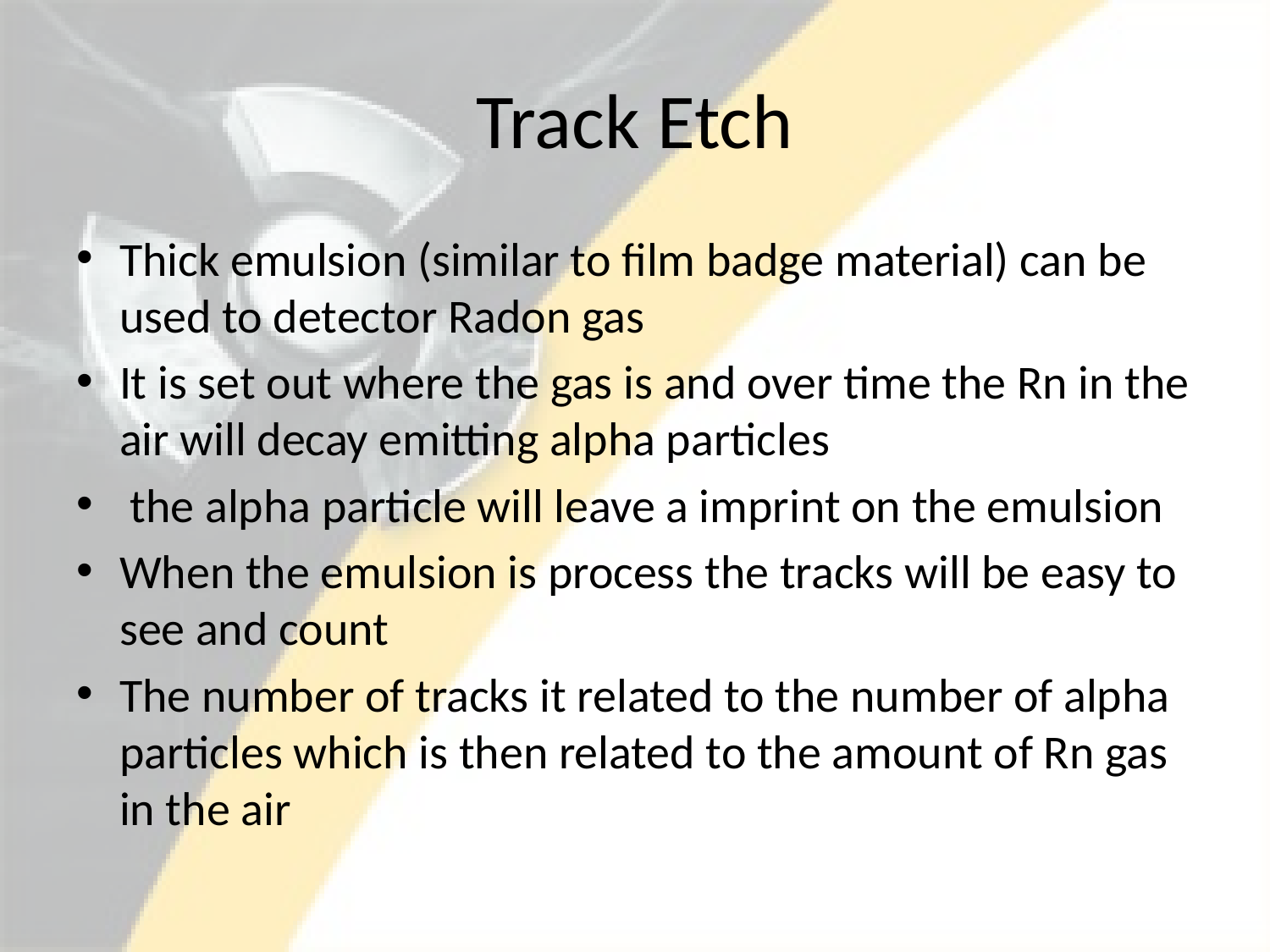

# Track Etch
Thick emulsion (similar to film badge material) can be used to detector Radon gas
It is set out where the gas is and over time the Rn in the air will decay emitting alpha particles
 the alpha particle will leave a imprint on the emulsion
When the emulsion is process the tracks will be easy to see and count
The number of tracks it related to the number of alpha particles which is then related to the amount of Rn gas in the air